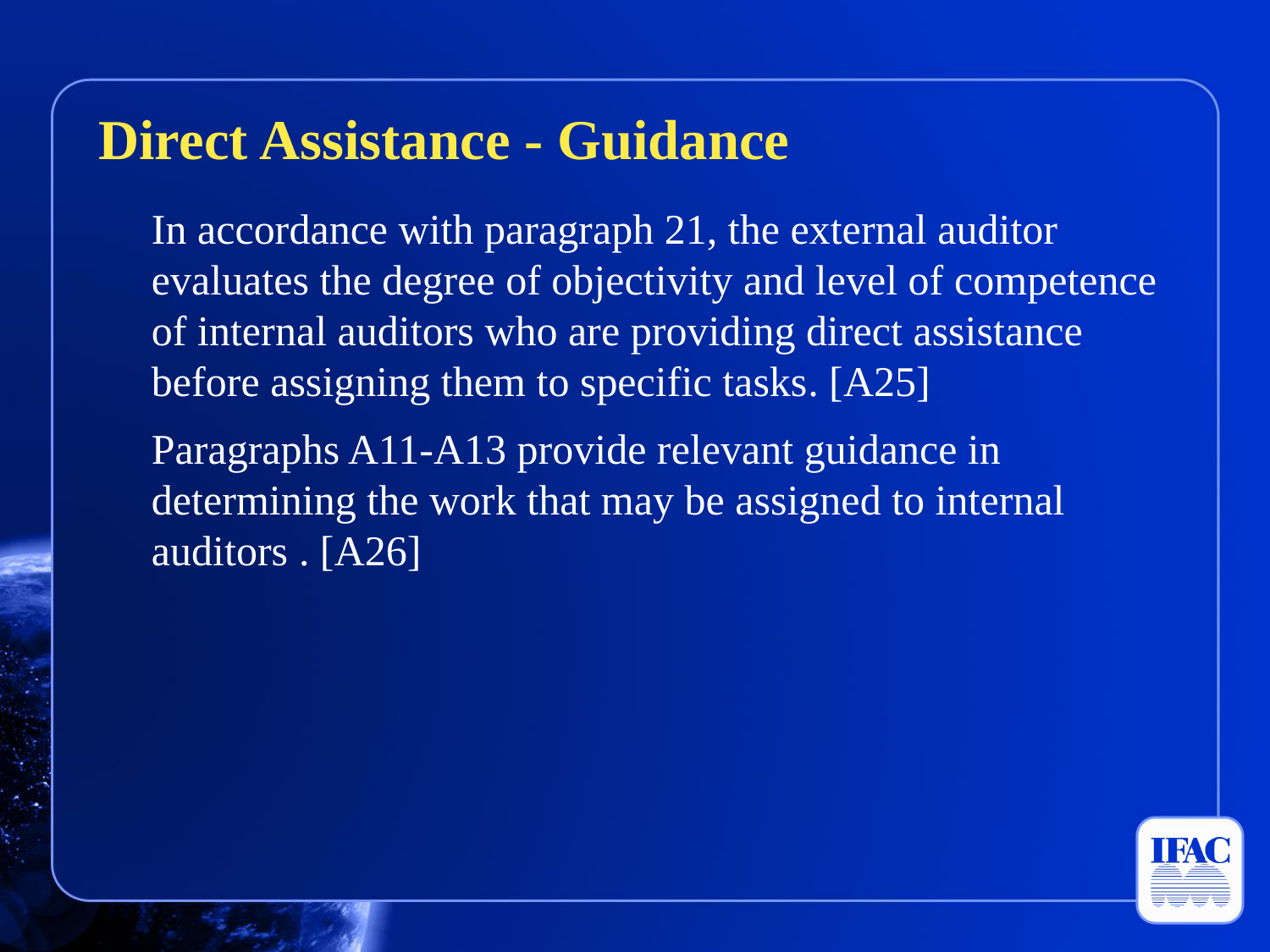

Direct Assistance - Guidance
	In accordance with paragraph 21, the external auditor evaluates the degree of objectivity and level of competence of internal auditors who are providing direct assistance before assigning them to specific tasks. [A25]
	Paragraphs A11-A13 provide relevant guidance in determining the work that may be assigned to internal auditors . [A26]